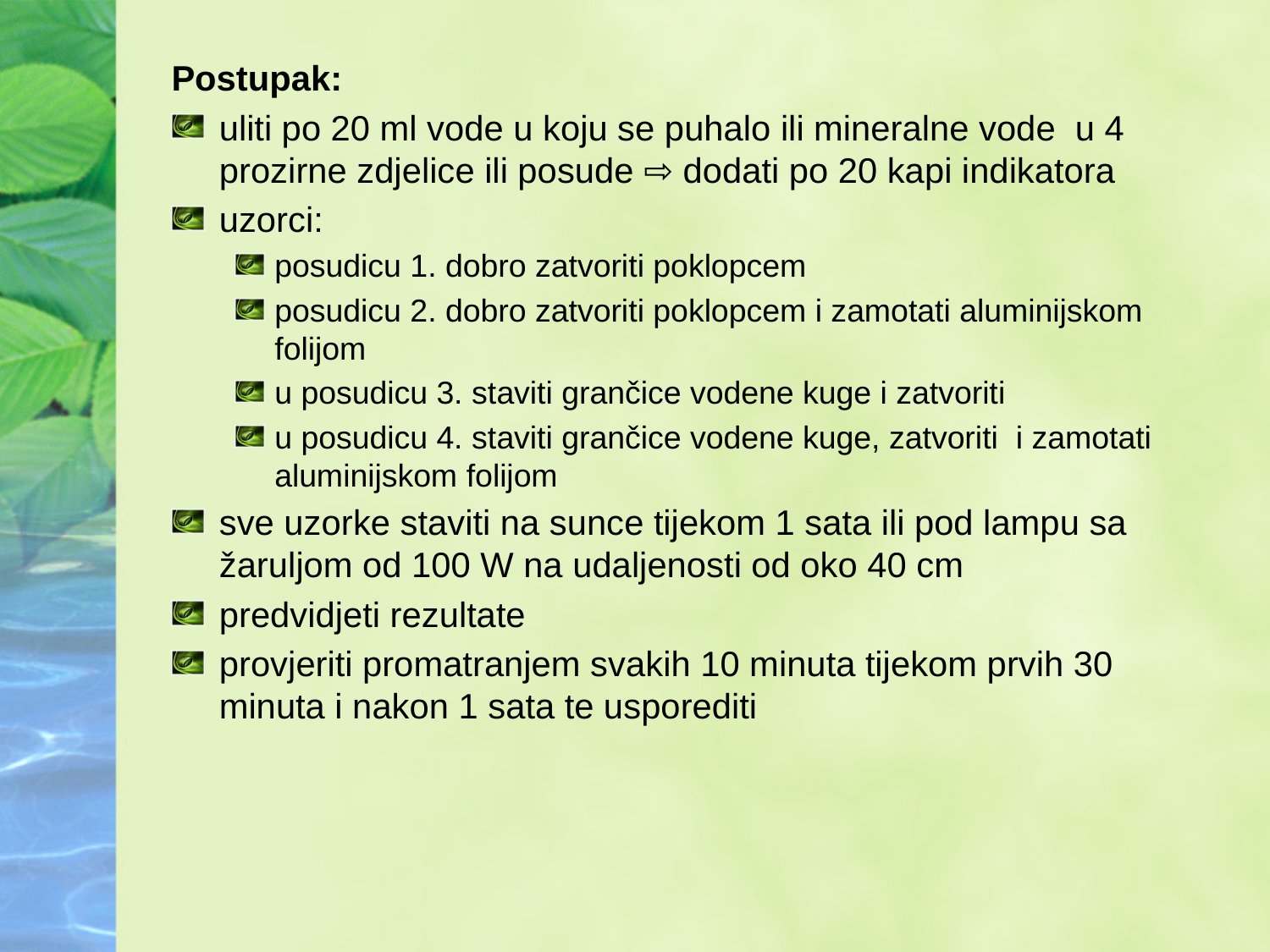

Postupak:
uliti po 20 ml vode u koju se puhalo ili mineralne vode  u 4 prozirne zdjelice ili posude ⇨ dodati po 20 kapi indikatora
uzorci:
posudicu 1. dobro zatvoriti poklopcem
posudicu 2. dobro zatvoriti poklopcem i zamotati aluminijskom folijom
u posudicu 3. staviti grančice vodene kuge i zatvoriti
u posudicu 4. staviti grančice vodene kuge, zatvoriti  i zamotati aluminijskom folijom
sve uzorke staviti na sunce tijekom 1 sata ili pod lampu sa žaruljom od 100 W na udaljenosti od oko 40 cm
predvidjeti rezultate
provjeriti promatranjem svakih 10 minuta tijekom prvih 30 minuta i nakon 1 sata te usporediti